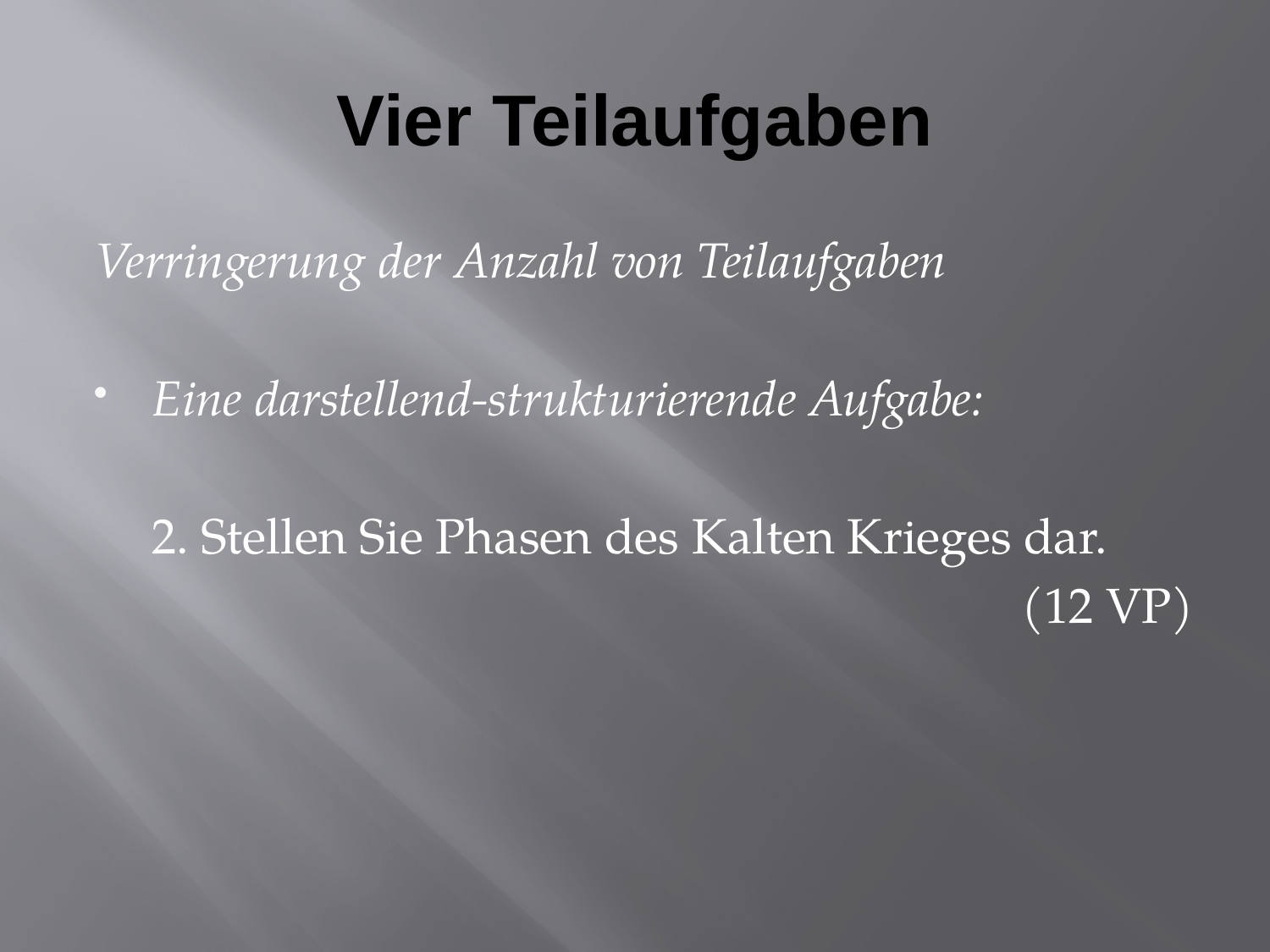

# Vier Teilaufgaben
Verringerung der Anzahl von Teilaufgaben

Eine darstellend-strukturierende Aufgabe:

	2. Stellen Sie Phasen des Kalten Krieges dar.
(12 VP)